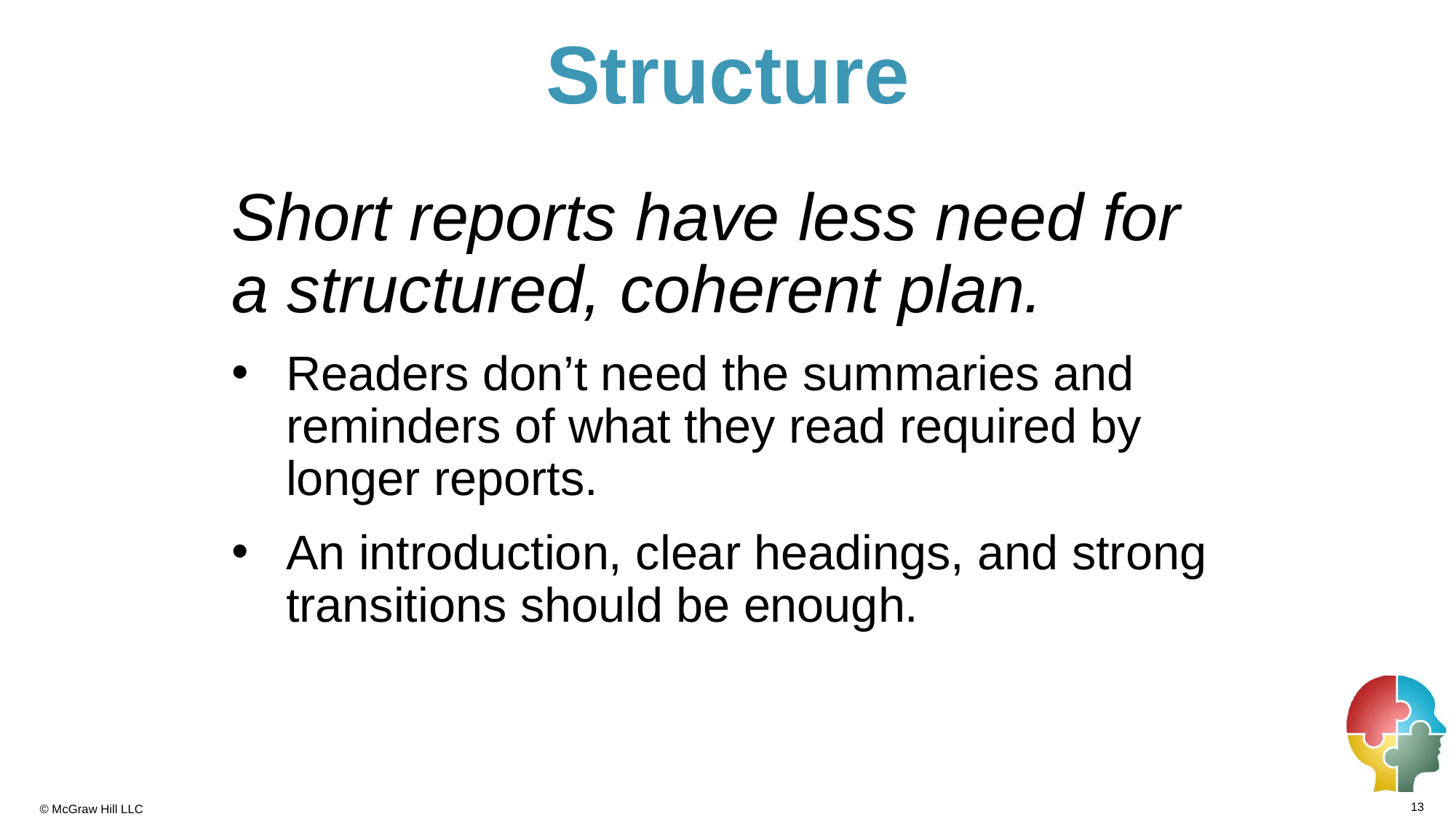

# Structure
Short reports have less need for a structured, coherent plan.
Readers don’t need the summaries and reminders of what they read required by longer reports.
An introduction, clear headings, and strong transitions should be enough.
13